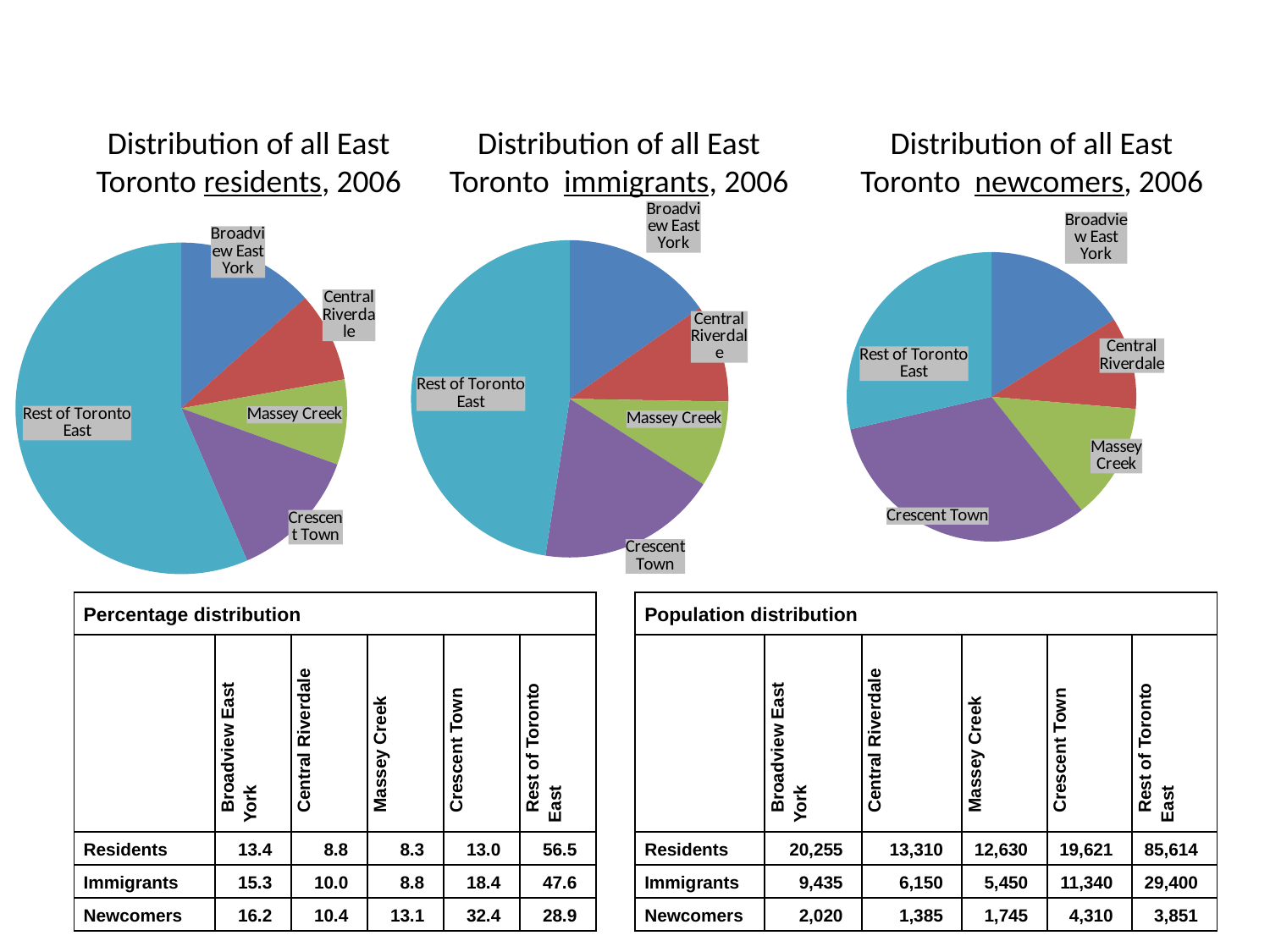

Distribution of all East Toronto residents, 2006
Distribution of all East Toronto  immigrants, 2006
Distribution of all East Toronto  newcomers, 2006

### Chart

| Category |  |
|---|---|
| Broadview East York | 13.4 |
| Central Riverdale | 8.8 |
| Massey Creek | 8.3 |
| Crescent Town | 13.0 |
| Rest of Toronto East | 56.5 |

### Chart

| Category |  |
|---|---|
| Broadview East York | 15.3 |
| Central Riverdale | 10.0 |
| Massey Creek | 8.8 |
| Crescent Town | 18.4 |
| Rest of Toronto East | 47.6 |

### Chart

| Category |  |
|---|---|
| Broadview East York | 16.2 |
| Central Riverdale | 10.4 |
| Massey Creek | 13.1 |
| Crescent Town | 32.4 |
| Rest of Toronto East | 28.9 |
| Percentage distribution |  |  |  |  |  |
| --- | --- | --- | --- | --- | --- |
|  | Broadview East York | Central Riverdale | Massey Creek | Crescent Town | Rest of Toronto East |
| Residents | 13.4 | 8.8 | 8.3 | 13.0 | 56.5 |
| Immigrants | 15.3 | 10.0 | 8.8 | 18.4 | 47.6 |
| Newcomers | 16.2 | 10.4 | 13.1 | 32.4 | 28.9 |
| Population distribution |  |  |  |  |  |
| --- | --- | --- | --- | --- | --- |
|  | Broadview East York | Central Riverdale | Massey Creek | Crescent Town | Rest of Toronto East |
| Residents | 20,255 | 13,310 | 12,630 | 19,621 | 85,614 |
| Immigrants | 9,435 | 6,150 | 5,450 | 11,340 | 29,400 |
| Newcomers | 2,020 | 1,385 | 1,745 | 4,310 | 3,851 |